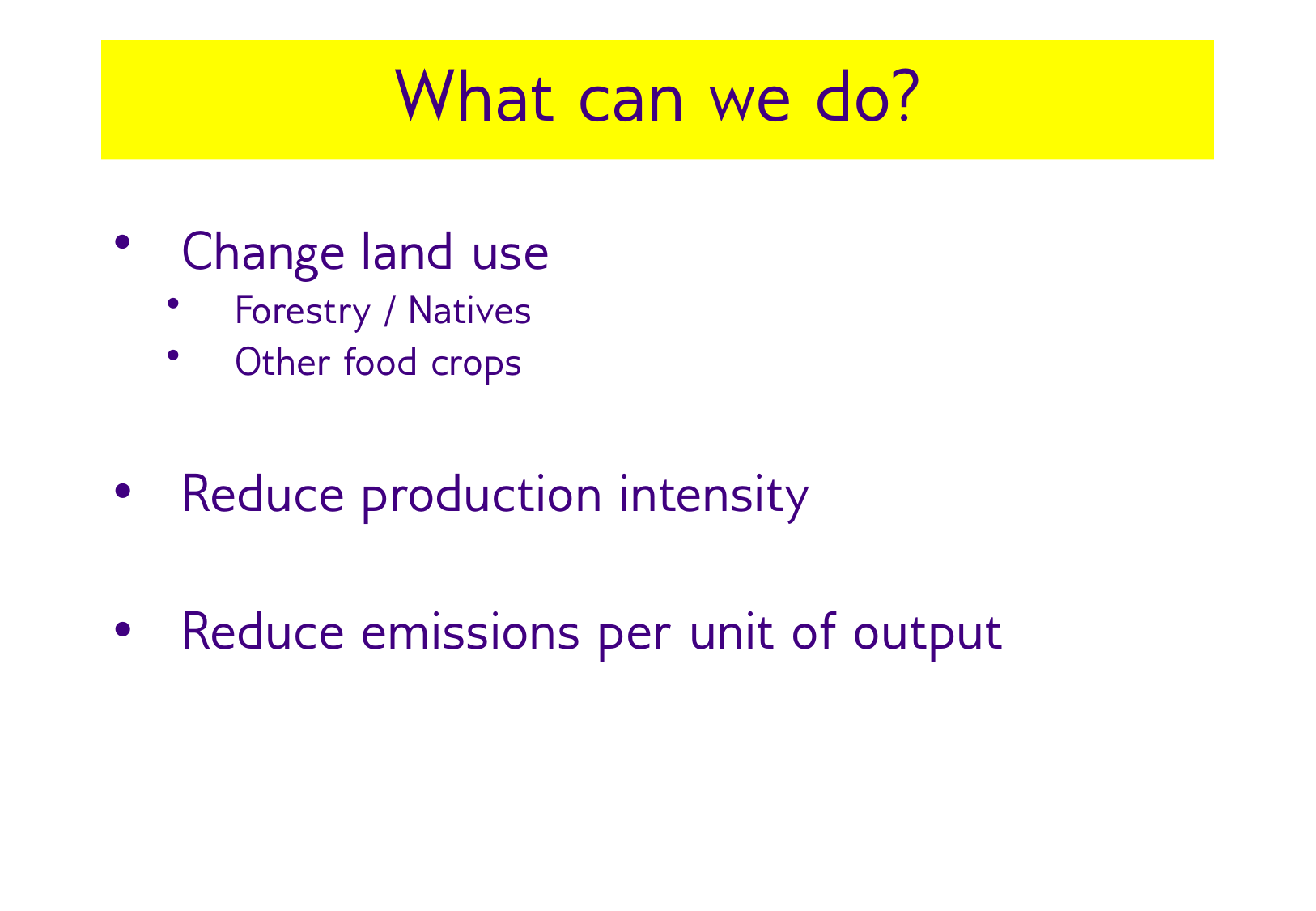

# What can we do?
Change land use
Forestry / Natives
Other food crops

Reduce production intensity

Reduce emissions per unit of output